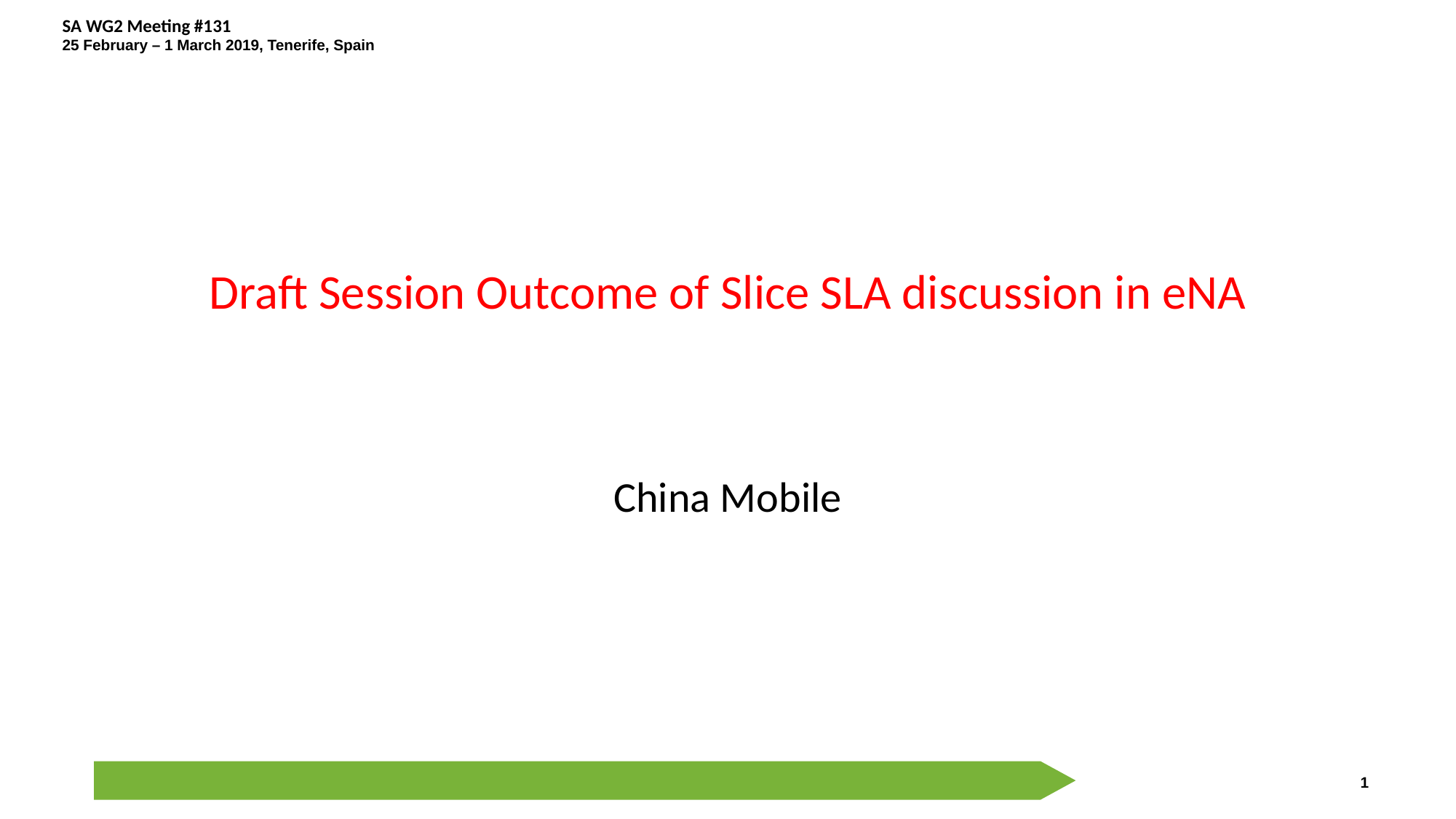

# Draft Session Outcome of Slice SLA discussion in eNA
China Mobile